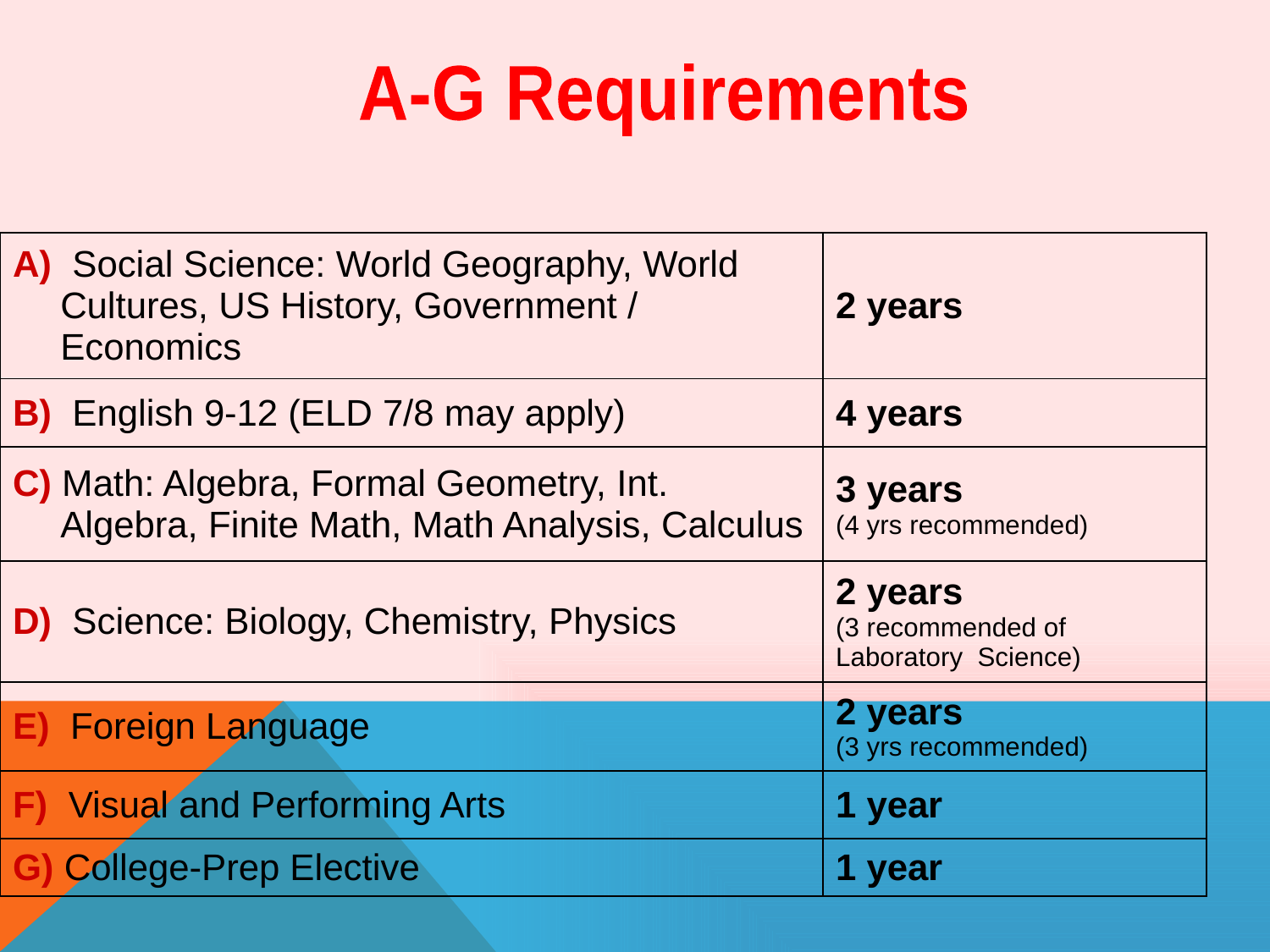

A-G Requirements
| A) Social Science: World Geography, World Cultures, US History, Government / Economics | 2 years |
| --- | --- |
| B) English 9-12 (ELD 7/8 may apply) | 4 years |
| C) Math: Algebra, Formal Geometry, Int. Algebra, Finite Math, Math Analysis, Calculus | 3 years (4 yrs recommended) |
| D) Science: Biology, Chemistry, Physics | 2 years (3 recommended of Laboratory Science) |
| E) Foreign Language | 2 years (3 yrs recommended) |
| F) Visual and Performing Arts | 1 year |
| G) College-Prep Elective | 1 year |